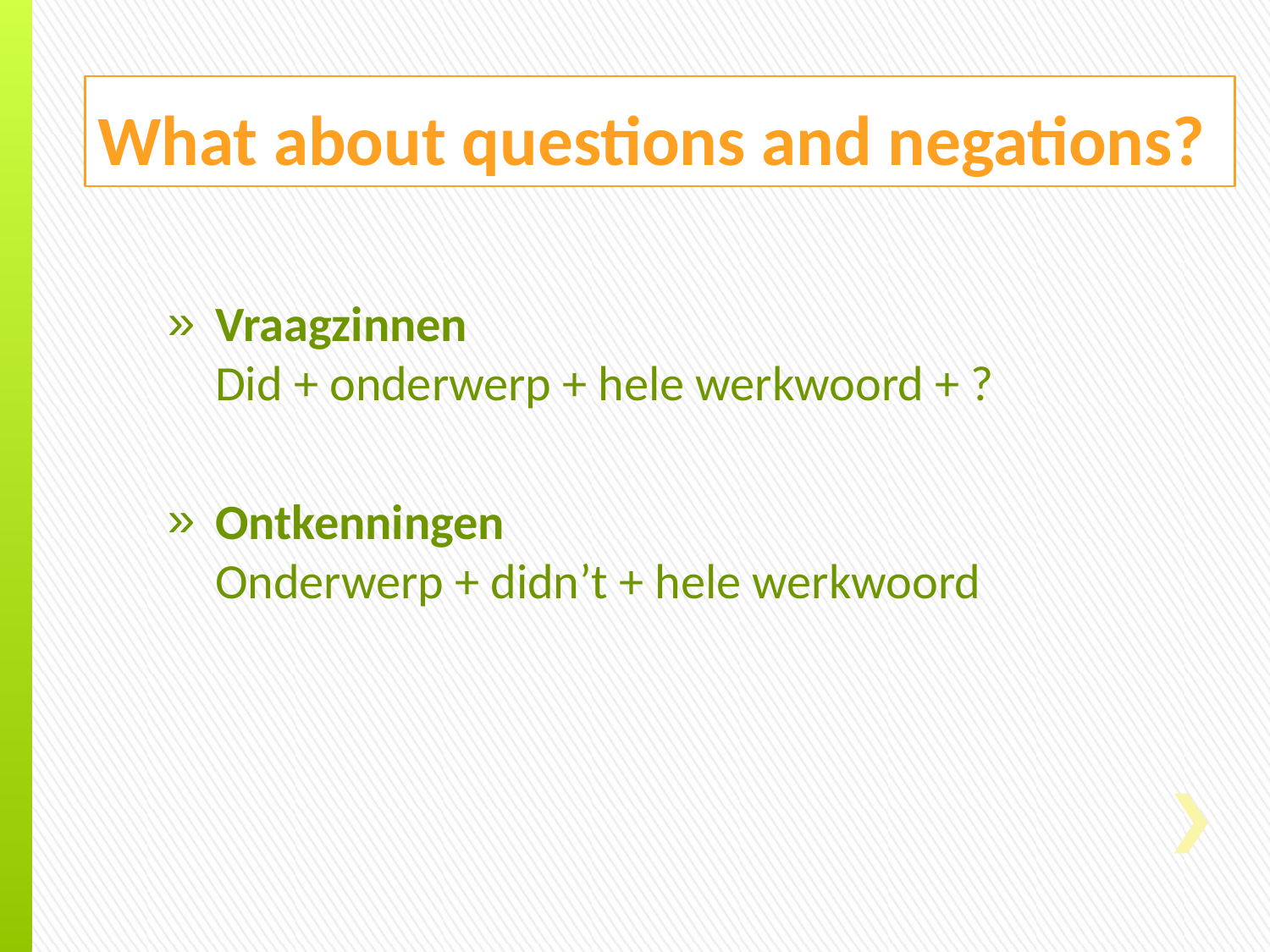

# What about questions and negations?
Vraagzinnen
Did + onderwerp + hele werkwoord + ?

Ontkenningen
Onderwerp + didn’t + hele werkwoord